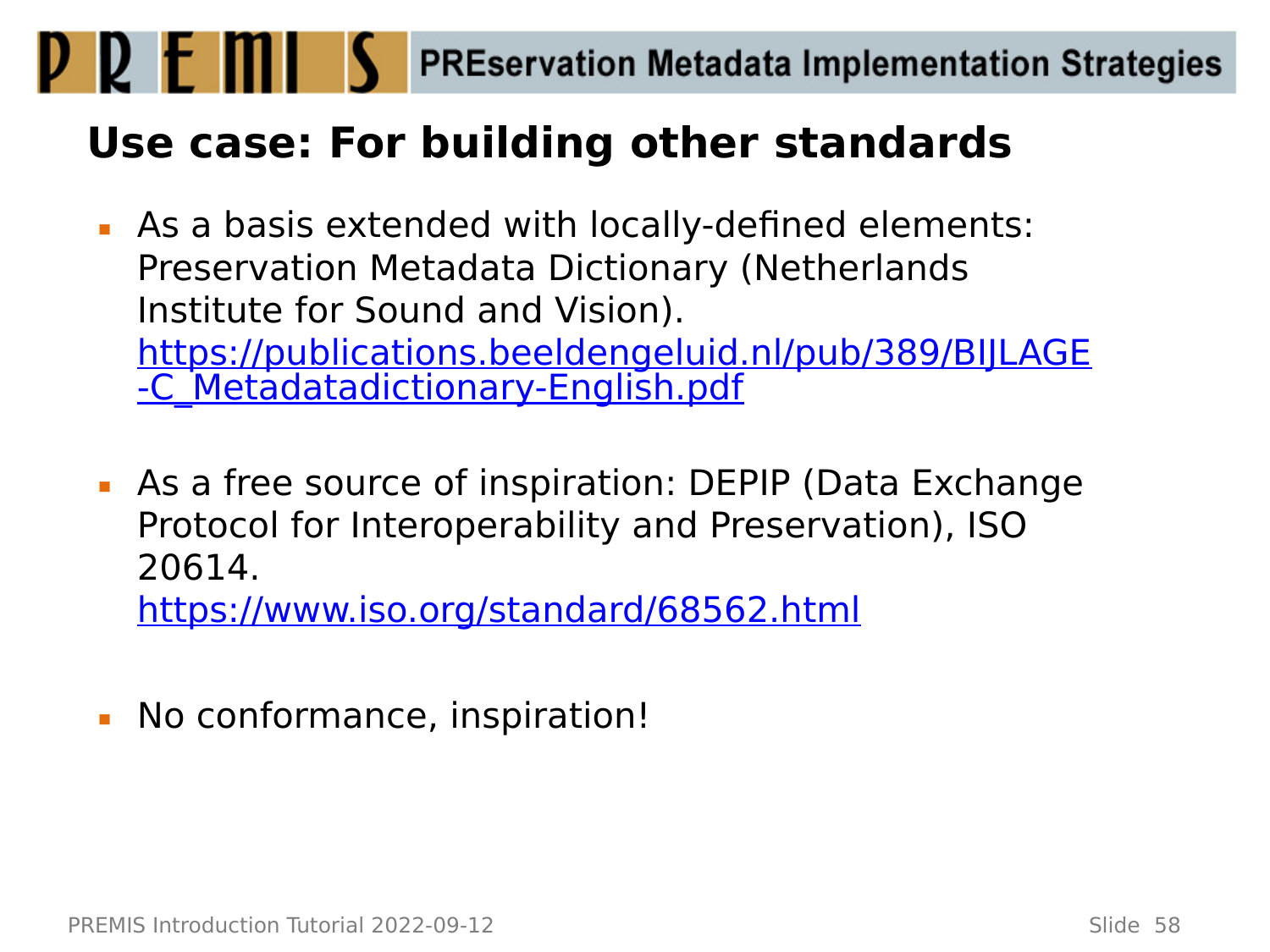

# Use case: For building other standards
As a basis extended with locally-defined elements: Preservation Metadata Dictionary (Netherlands Institute for Sound and Vision).
https://publications.beeldengeluid.nl/pub/389/BIJLAGE-C_Metadatadictionary-English.pdf
As a free source of inspiration: DEPIP (Data Exchange Protocol for Interoperability and Preservation), ISO 20614.
https://www.iso.org/standard/68562.html

No conformance, inspiration!